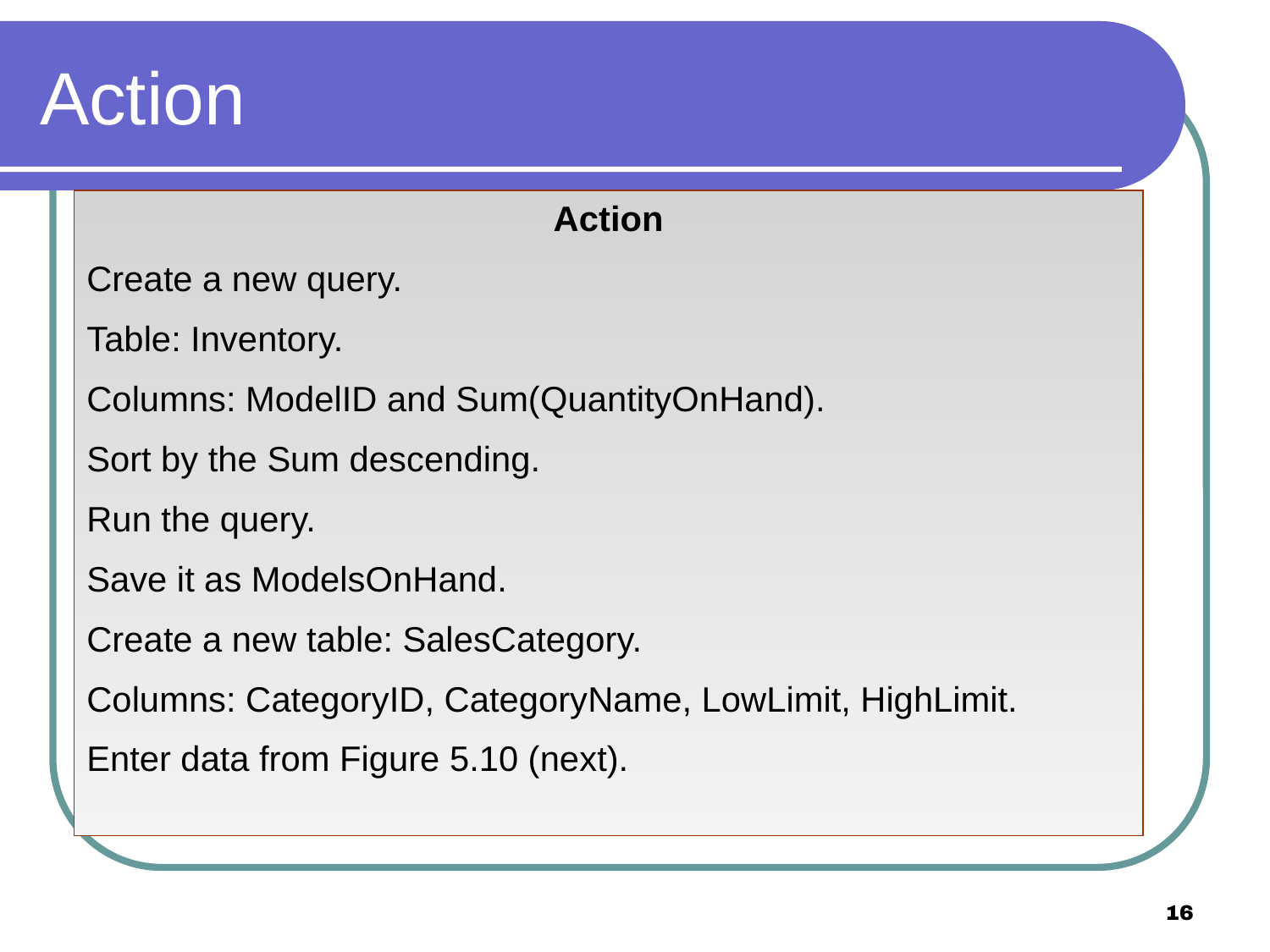

# Action
Action
Create a new query.
Table: Inventory.
Columns: ModelID and Sum(QuantityOnHand).
Sort by the Sum descending.
Run the query.
Save it as ModelsOnHand.
Create a new table: SalesCategory.
Columns: CategoryID, CategoryName, LowLimit, HighLimit.
Enter data from Figure 5.10 (next).
16